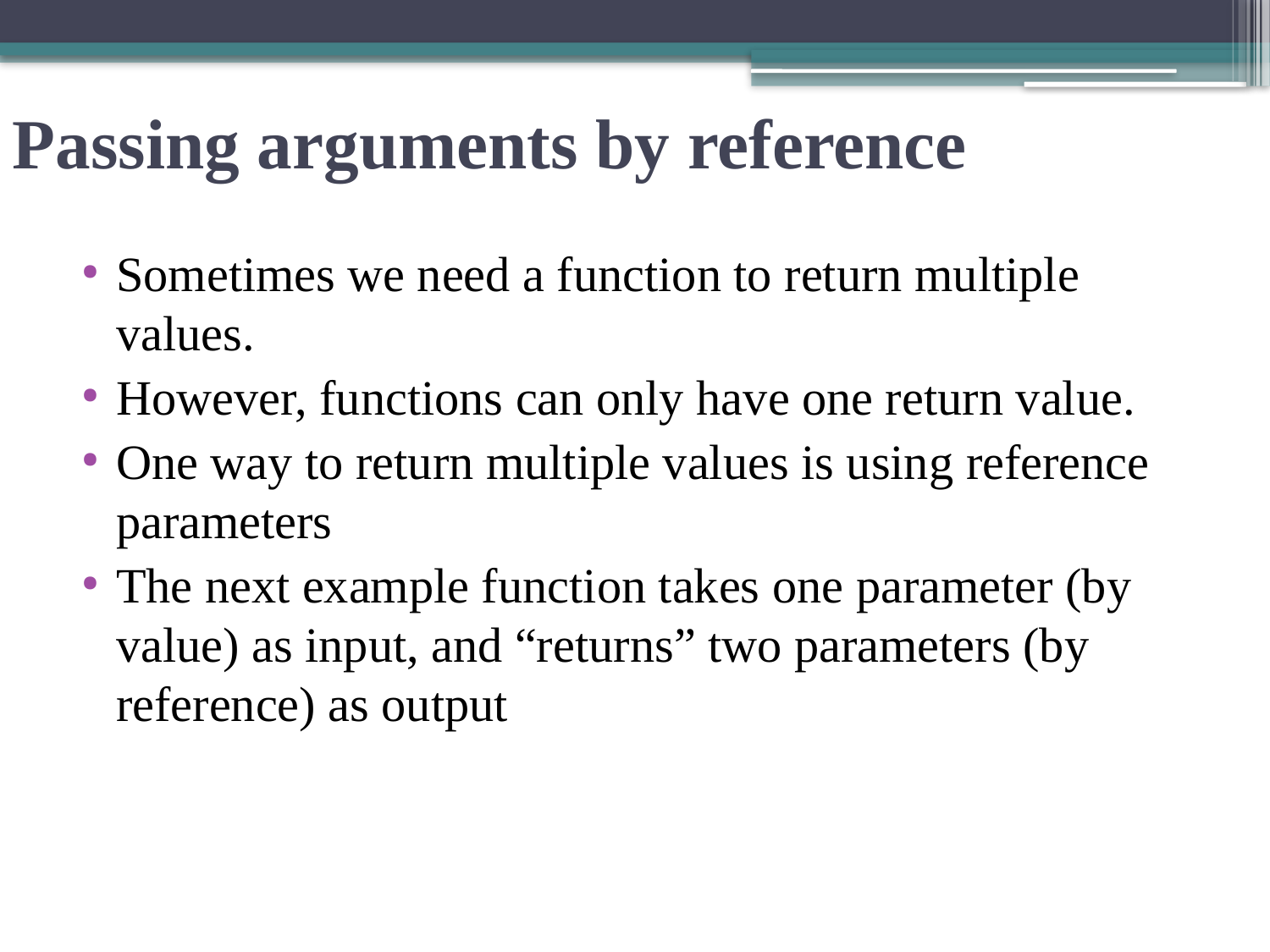

# Passing arguments by reference
Sometimes we need a function to return multiple values.
However, functions can only have one return value.
One way to return multiple values is using reference parameters
The next example function takes one parameter (by value) as input, and “returns” two parameters (by reference) as output